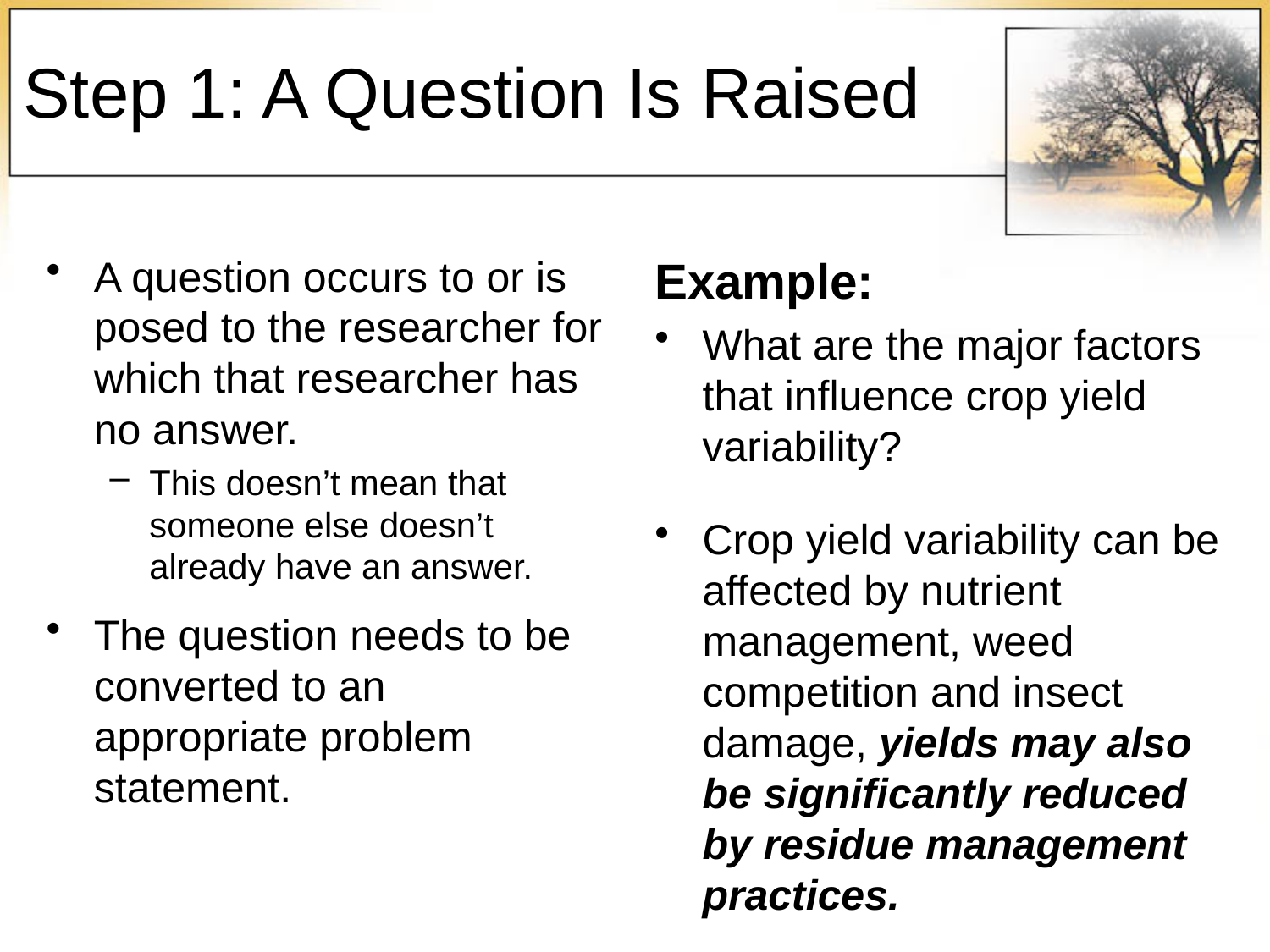

# Step 1: A Question Is Raised
A question occurs to or is posed to the researcher for which that researcher has no answer.
This doesn’t mean that someone else doesn’t already have an answer.
The question needs to be converted to an appropriate problem statement.
Example:
What are the major factors that influence crop yield variability?

Crop yield variability can be affected by nutrient management, weed competition and insect damage, yields may also be significantly reduced by residue management practices.